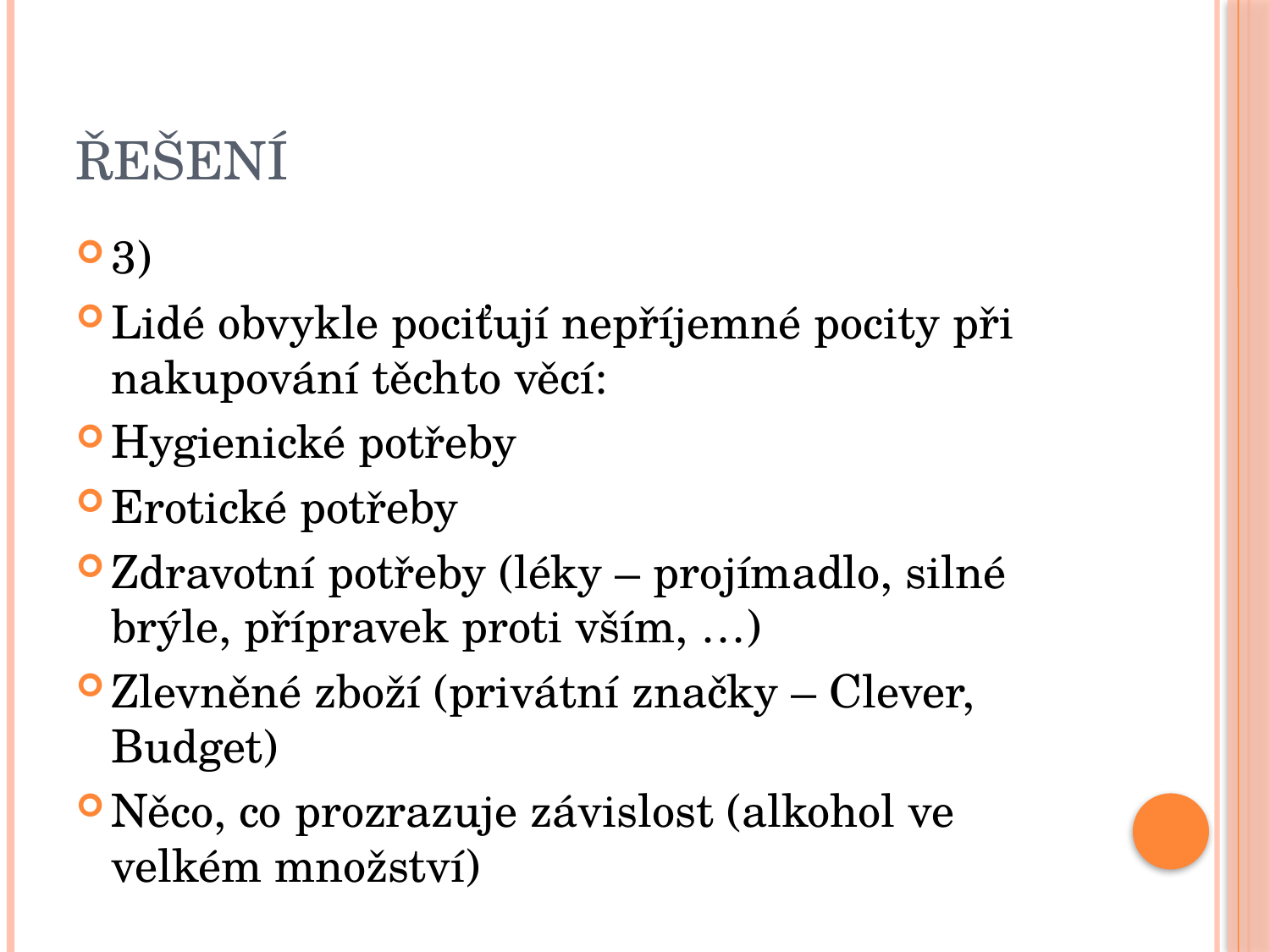

# ŘEŠENÍ
3)
Lidé obvykle pociťují nepříjemné pocity při nakupování těchto věcí:
Hygienické potřeby
Erotické potřeby
Zdravotní potřeby (léky – projímadlo, silné brýle, přípravek proti vším, …)
Zlevněné zboží (privátní značky – Clever, Budget)
Něco, co prozrazuje závislost (alkohol ve velkém množství)